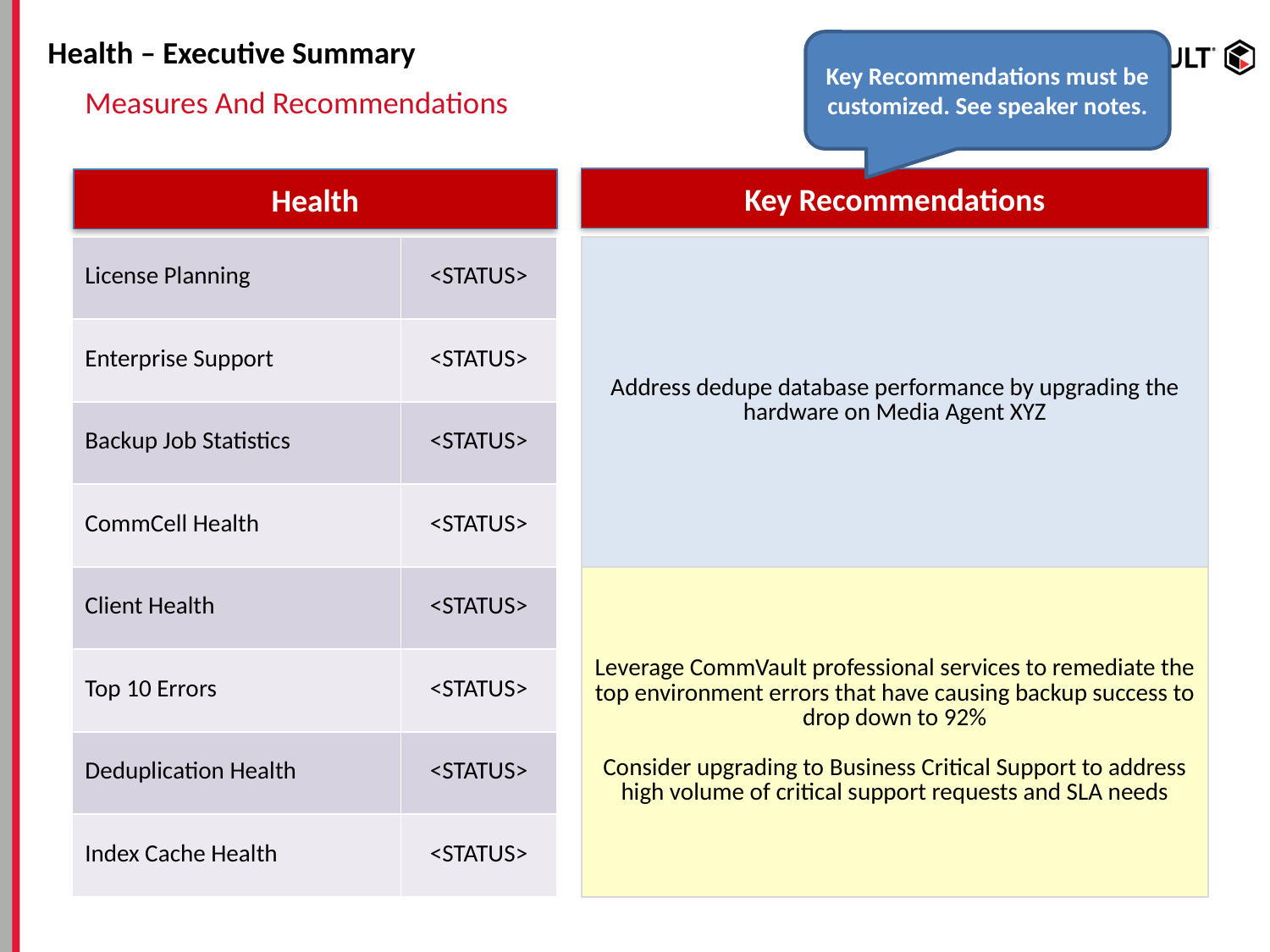

# Health – Executive Summary
Key Recommendations must be customized. See speaker notes.
Measures And Recommendations
Key Recommendations
Health
| License Planning | <STATUS> |
| --- | --- |
| Enterprise Support | <STATUS> |
| Backup Job Statistics | <STATUS> |
| CommCell Health | <STATUS> |
| Client Health | <STATUS> |
| Top 10 Errors | <STATUS> |
| Deduplication Health | <STATUS> |
| Index Cache Health | <STATUS> |
| Address dedupe database performance by upgrading the hardware on Media Agent XYZ |
| --- |
| Leverage CommVault professional services to remediate the top environment errors that have causing backup success to drop down to 92% Consider upgrading to Business Critical Support to address high volume of critical support requests and SLA needs |